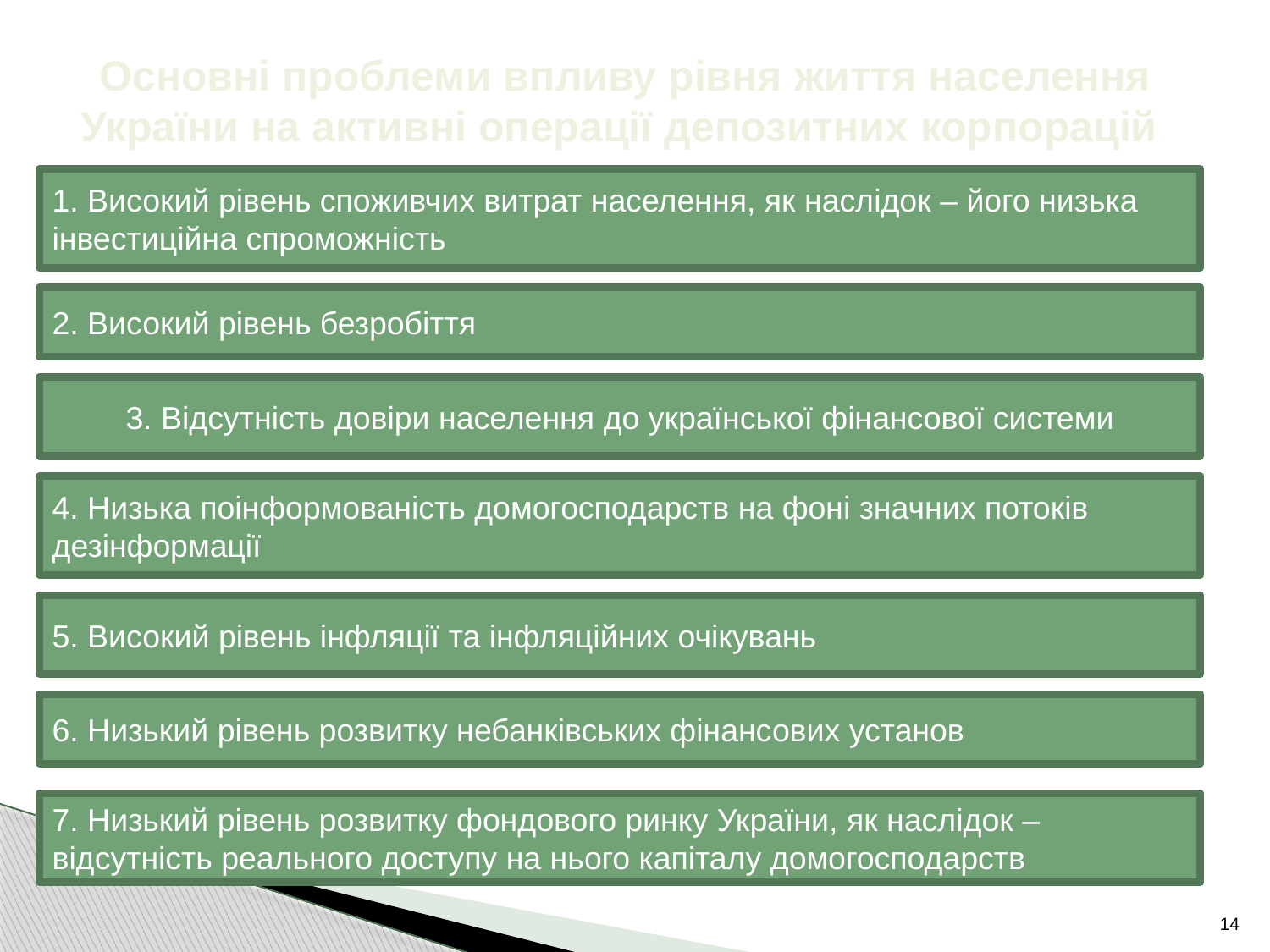

# Основні проблеми впливу рівня життя населення України на активні операції депозитних корпорацій
1. Високий рівень споживчих витрат населення, як наслідок – його низька інвестиційна спроможність
2. Високий рівень безробіття
3. Відсутність довіри населення до української фінансової системи
4. Низька поінформованість домогосподарств на фоні значних потоків дезінформації
5. Високий рівень інфляції та інфляційних очікувань
6. Низький рівень розвитку небанківських фінансових установ
7. Низький рівень розвитку фондового ринку України, як наслідок – відсутність реального доступу на нього капіталу домогосподарств
14